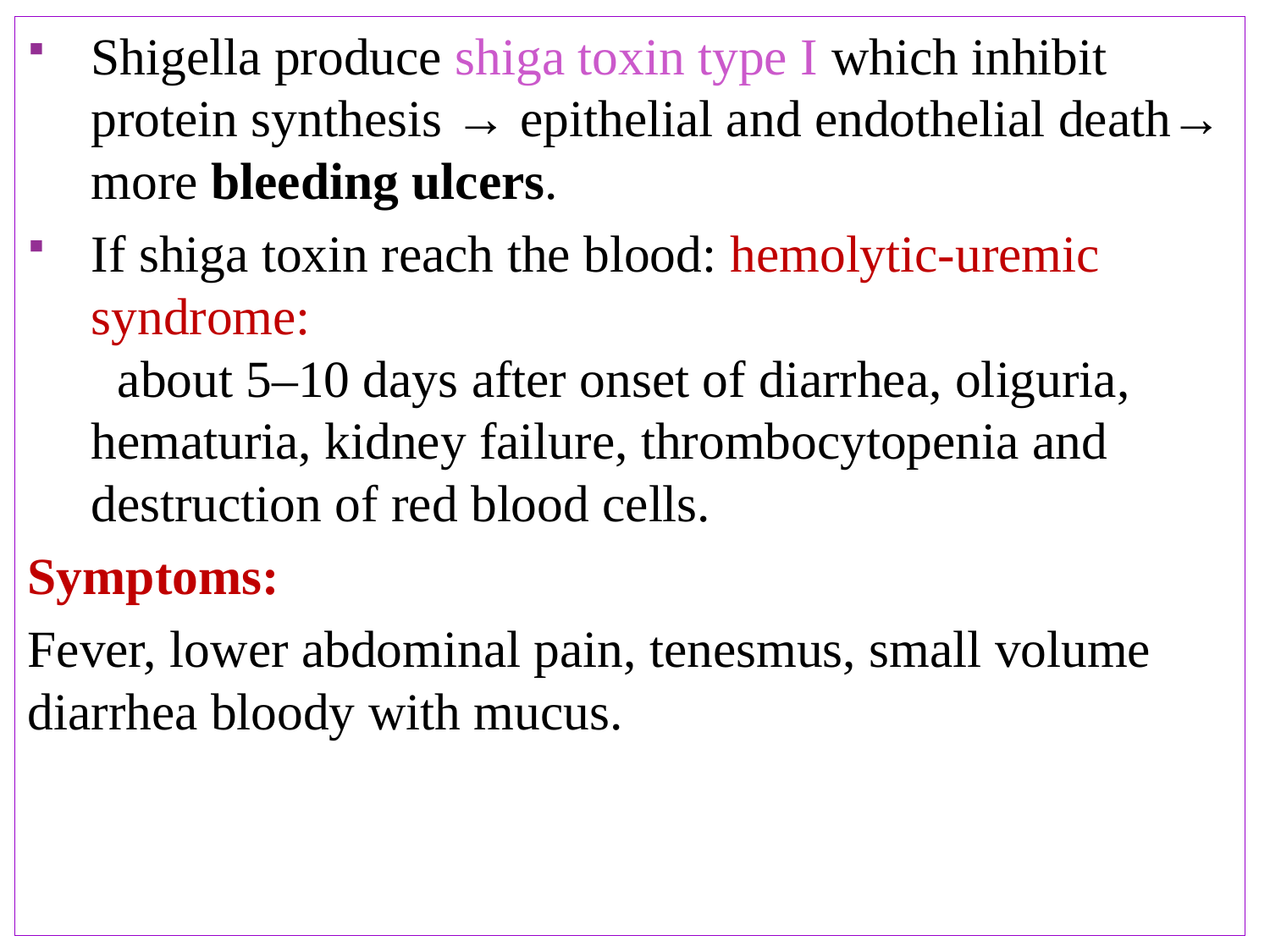

Shigella produce shiga toxin type I which inhibit protein synthesis → epithelial and endothelial death→ more bleeding ulcers.
If shiga toxin reach the blood: hemolytic-uremic syndrome:                                                                         about 5–10 days after onset of diarrhea, oliguria, hematuria, kidney failure, thrombocytopenia and destruction of red blood cells.
Symptoms:
Fever, lower abdominal pain, tenesmus, small volume diarrhea bloody with mucus.